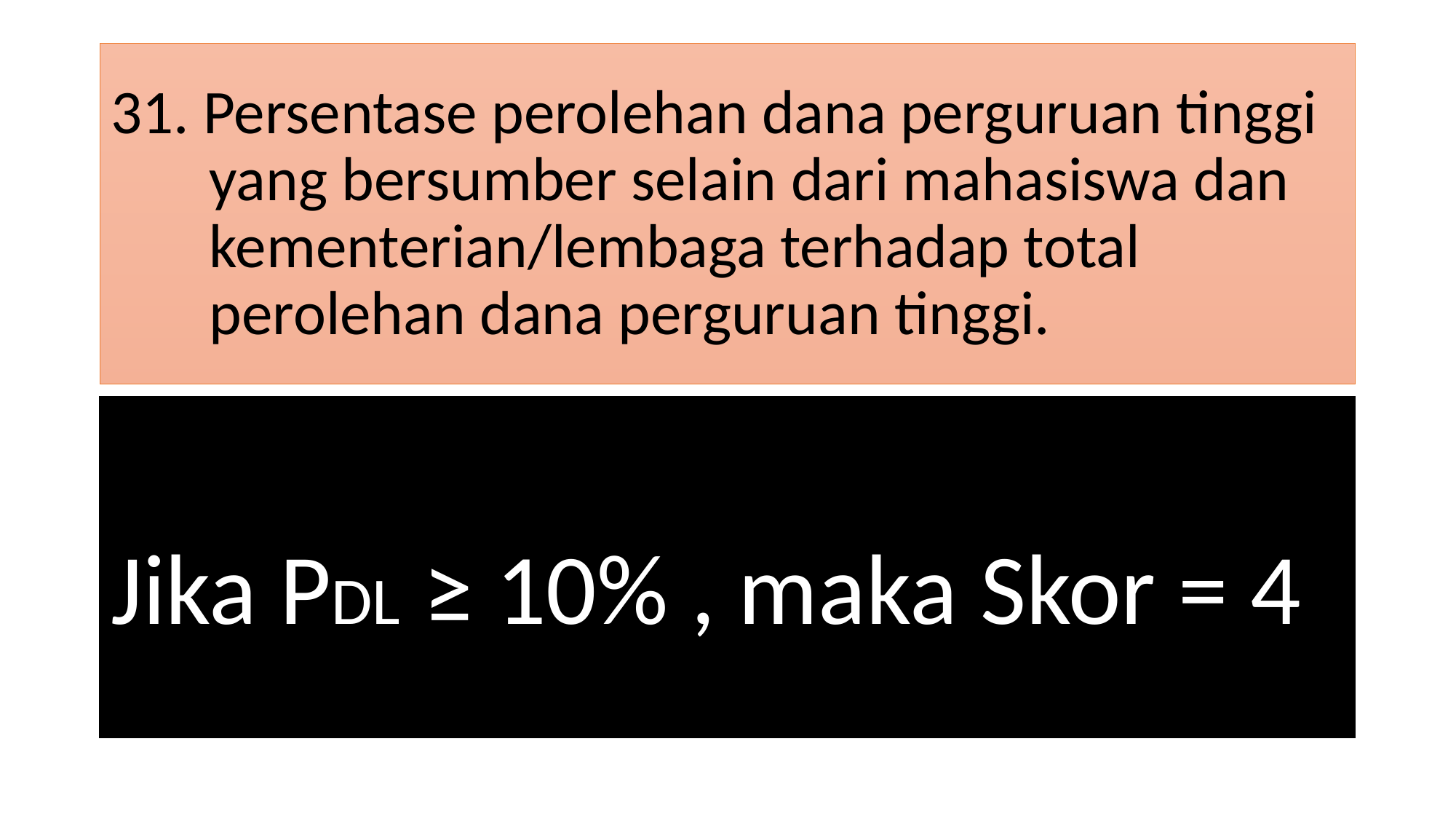

# 31. Persentase perolehan dana perguruan tinggi yang bersumber selain dari mahasiswa dan kementerian/lembaga terhadap total perolehan dana perguruan tinggi.

Jika PDL ≥ 10% , maka Skor = 4